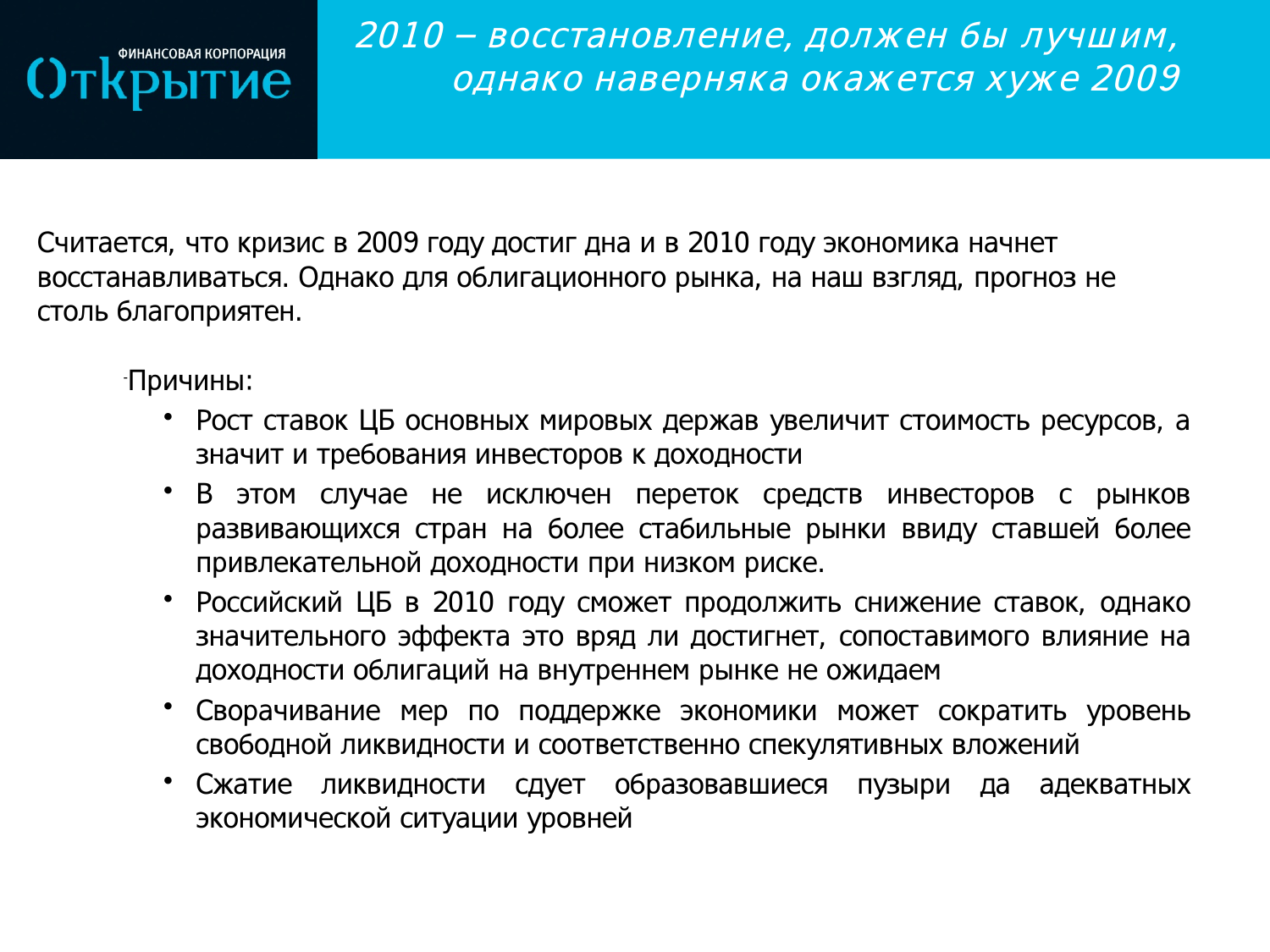

2010 – восстановление, должен бы лучшим, однако наверняка окажется хуже 2009

Считается, что кризис в 2009 году достиг дна и в 2010 году экономика начнет восстанавливаться. Однако для облигационного рынка, на наш взгляд, прогноз не столь благоприятен.
Причины:
Рост ставок ЦБ основных мировых держав увеличит стоимость ресурсов, а значит и требования инвесторов к доходности
В этом случае не исключен переток средств инвесторов с рынков развивающихся стран на более стабильные рынки ввиду ставшей более привлекательной доходности при низком риске.
Российский ЦБ в 2010 году сможет продолжить снижение ставок, однако значительного эффекта это вряд ли достигнет, сопоставимого влияние на доходности облигаций на внутреннем рынке не ожидаем
Сворачивание мер по поддержке экономики может сократить уровень свободной ликвидности и соответственно спекулятивных вложений
Сжатие ликвидности сдует образовавшиеся пузыри да адекватных экономической ситуации уровней